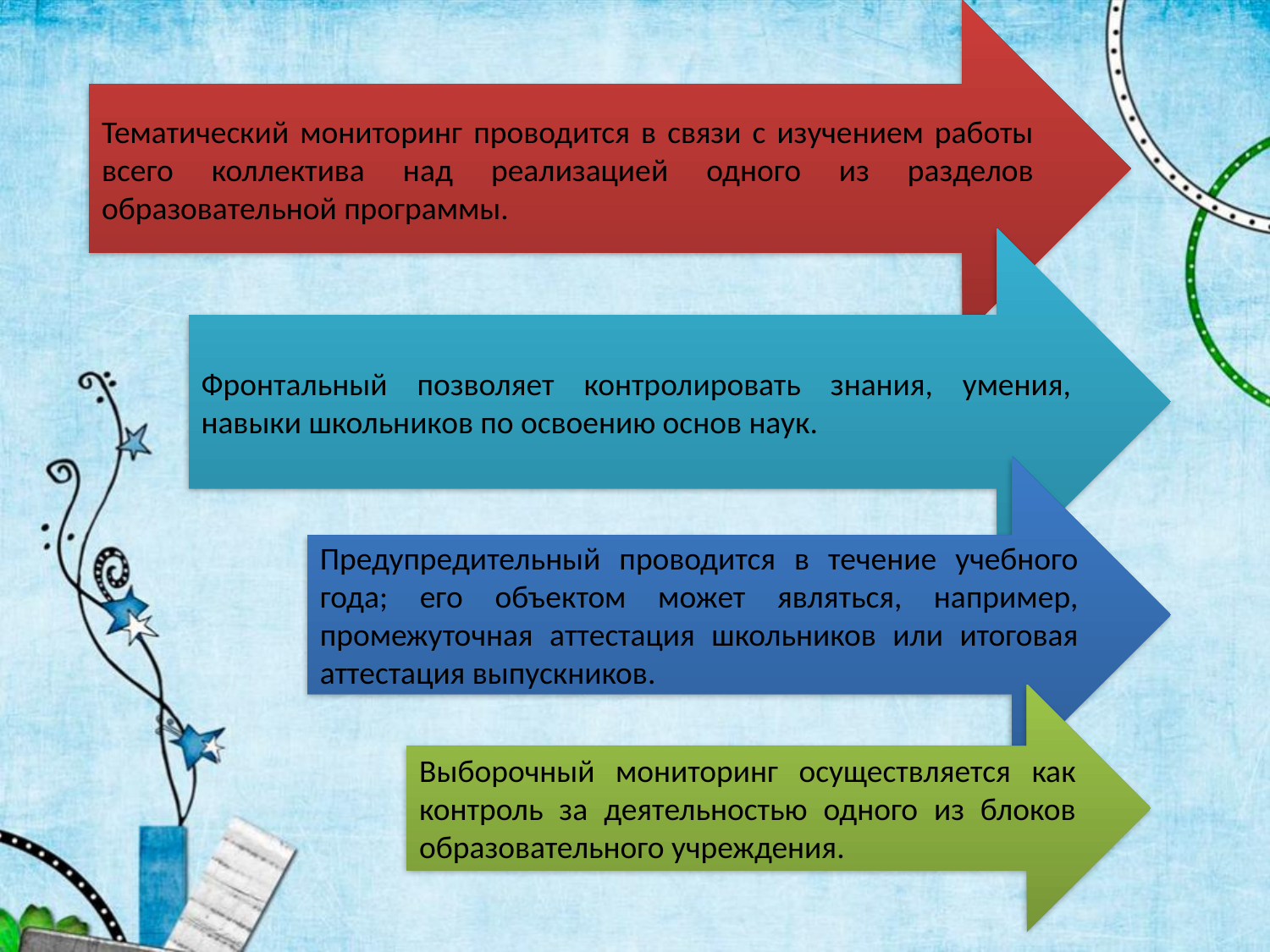

Тематический мониторинг проводится в связи с изучением работы всего коллектива над реализацией одного из разделов образовательной программы.
Фронтальный позволяет контролировать знания, умения, навыки школьников по освоению основ наук.
Предупредительный проводится в течение учебного года; его объектом может являться, например, промежуточная аттестация школьников или итоговая аттестация выпускников.
Выборочный мониторинг осуществляется как контроль за деятельностью одного из блоков образовательного учреждения.